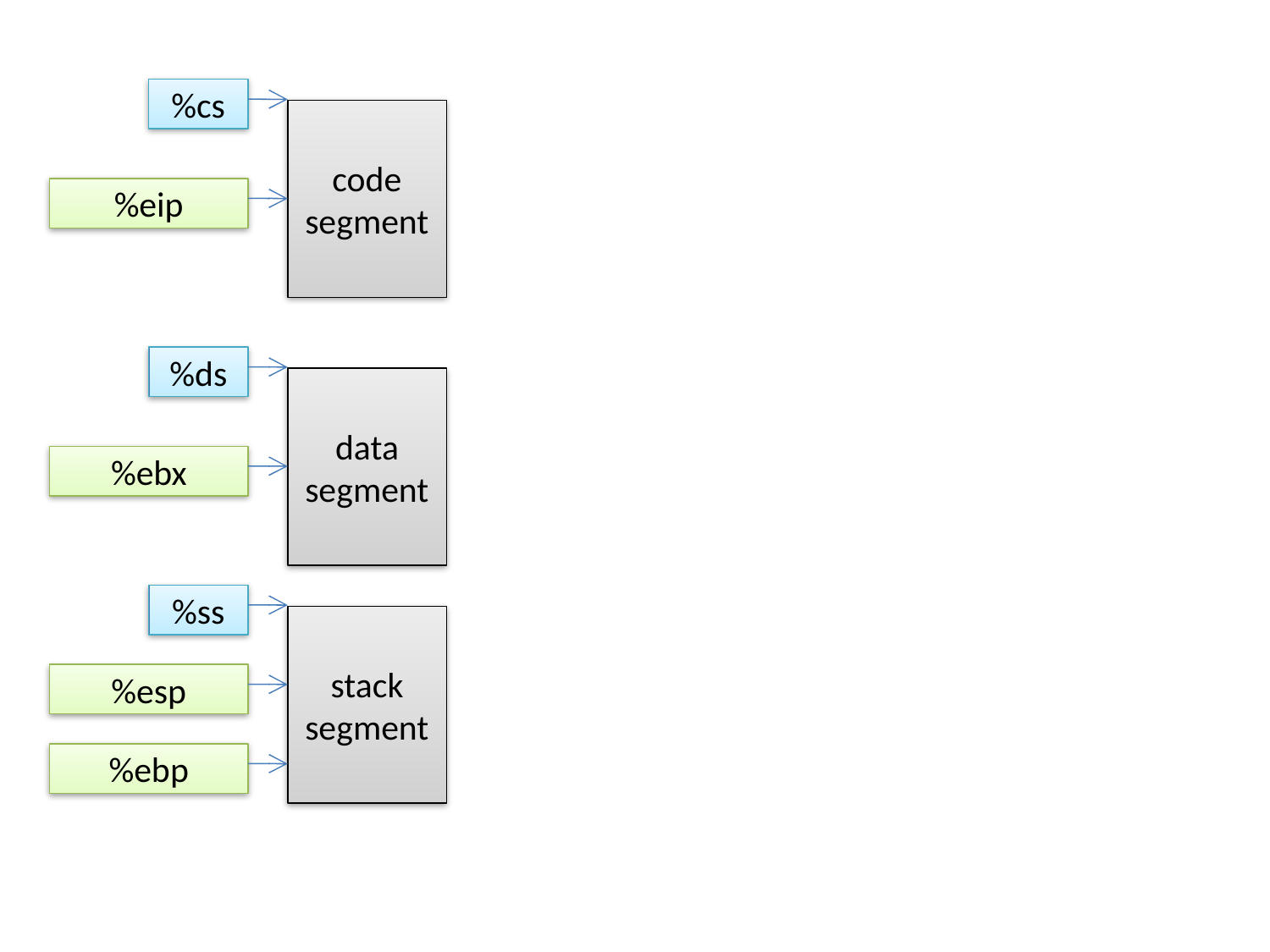

%cs
code
segment
%eip
%ds
data
segment
%ebx
%ss
stack
segment
%esp
%ebp